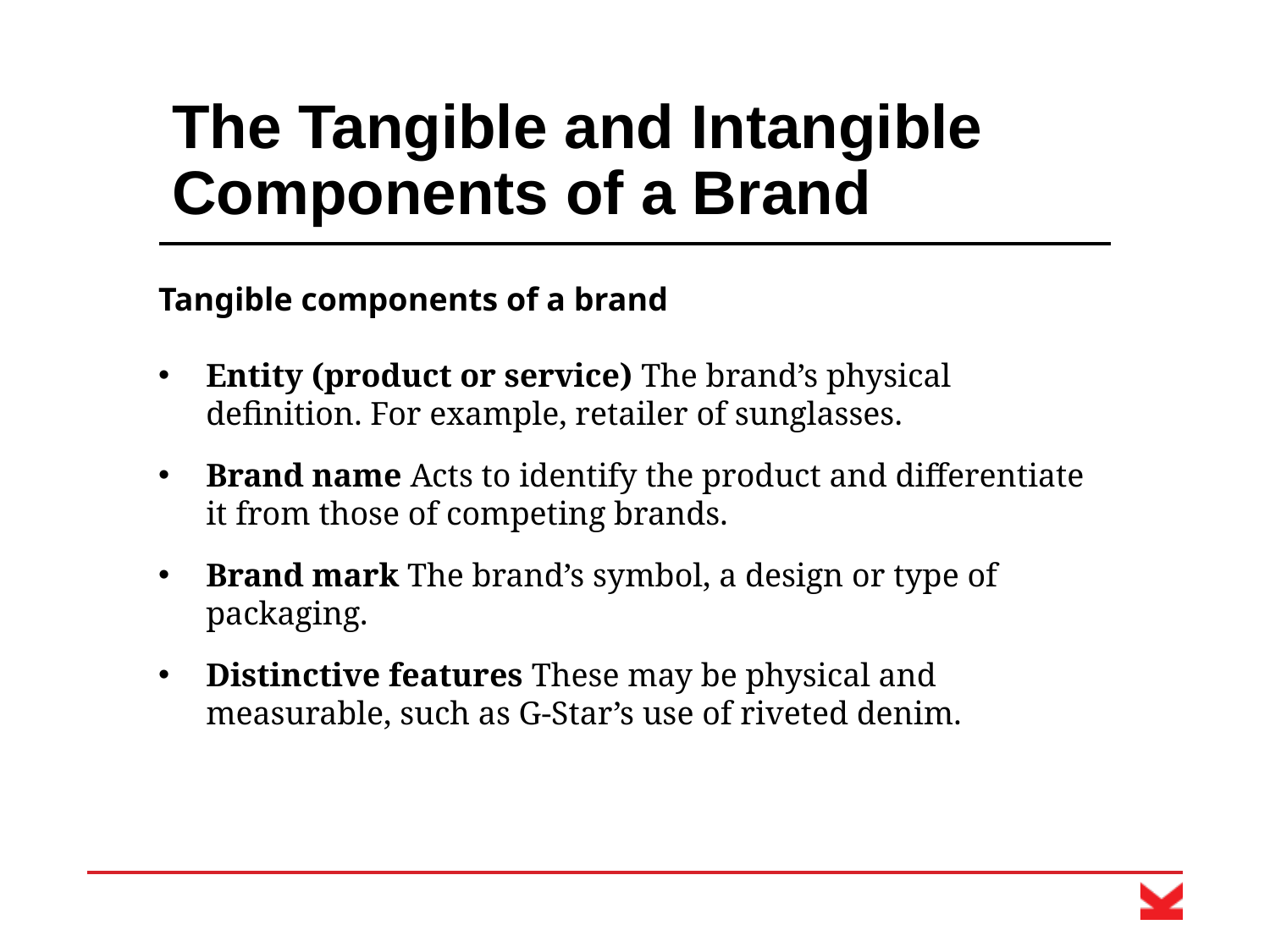

# The Tangible and Intangible Components of a Brand
Tangible components of a brand

Entity (product or service) The brand’s physical definition. For example, retailer of sunglasses.
Brand name Acts to identify the product and differentiate it from those of competing brands.
Brand mark The brand’s symbol, a design or type of packaging.
Distinctive features These may be physical and measurable, such as G-Star’s use of riveted denim.